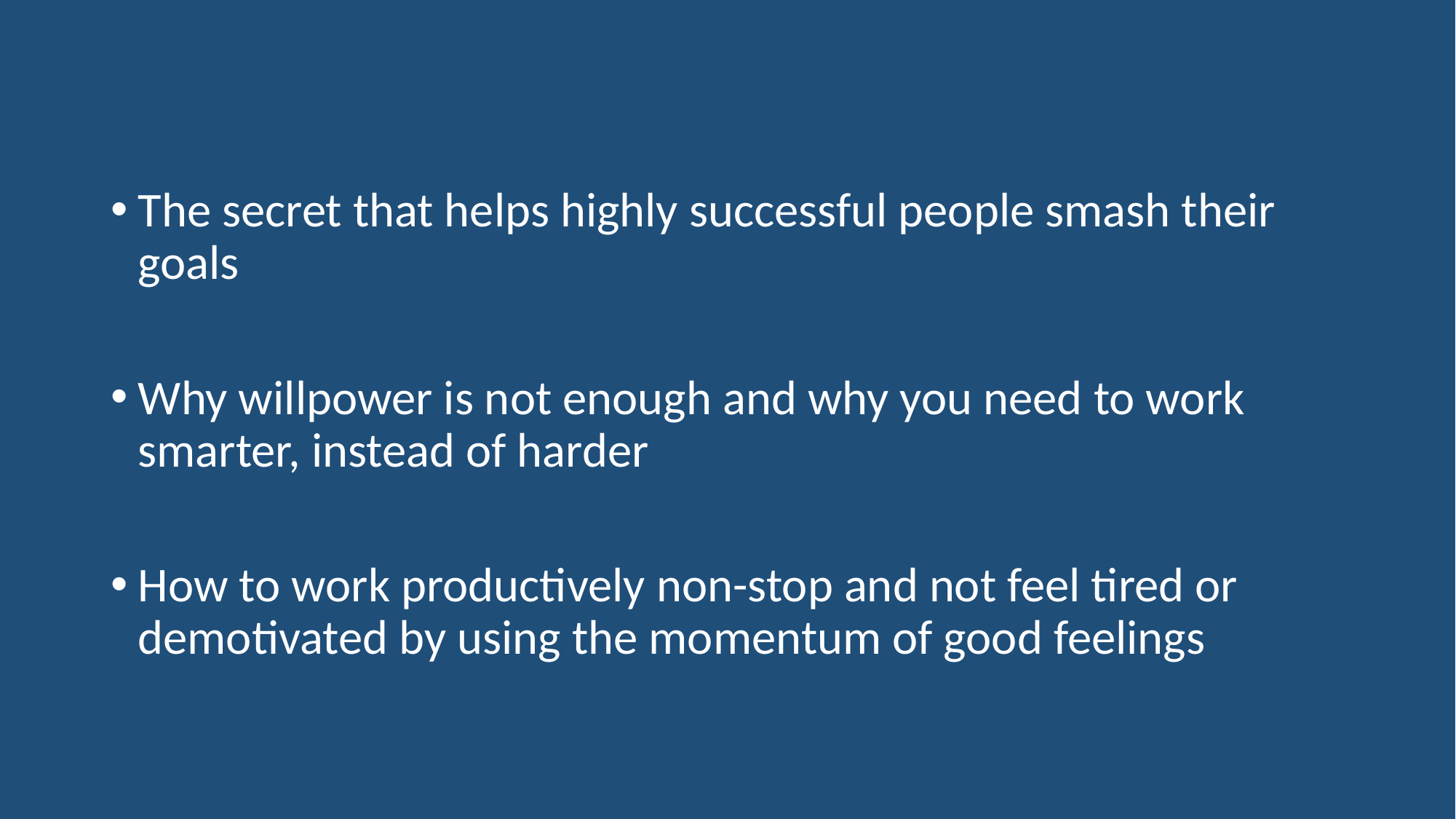

The secret that helps highly successful people smash their goals

Why willpower is not enough and why you need to work smarter, instead of harder

How to work productively non-stop and not feel tired or demotivated by using the momentum of good feelings